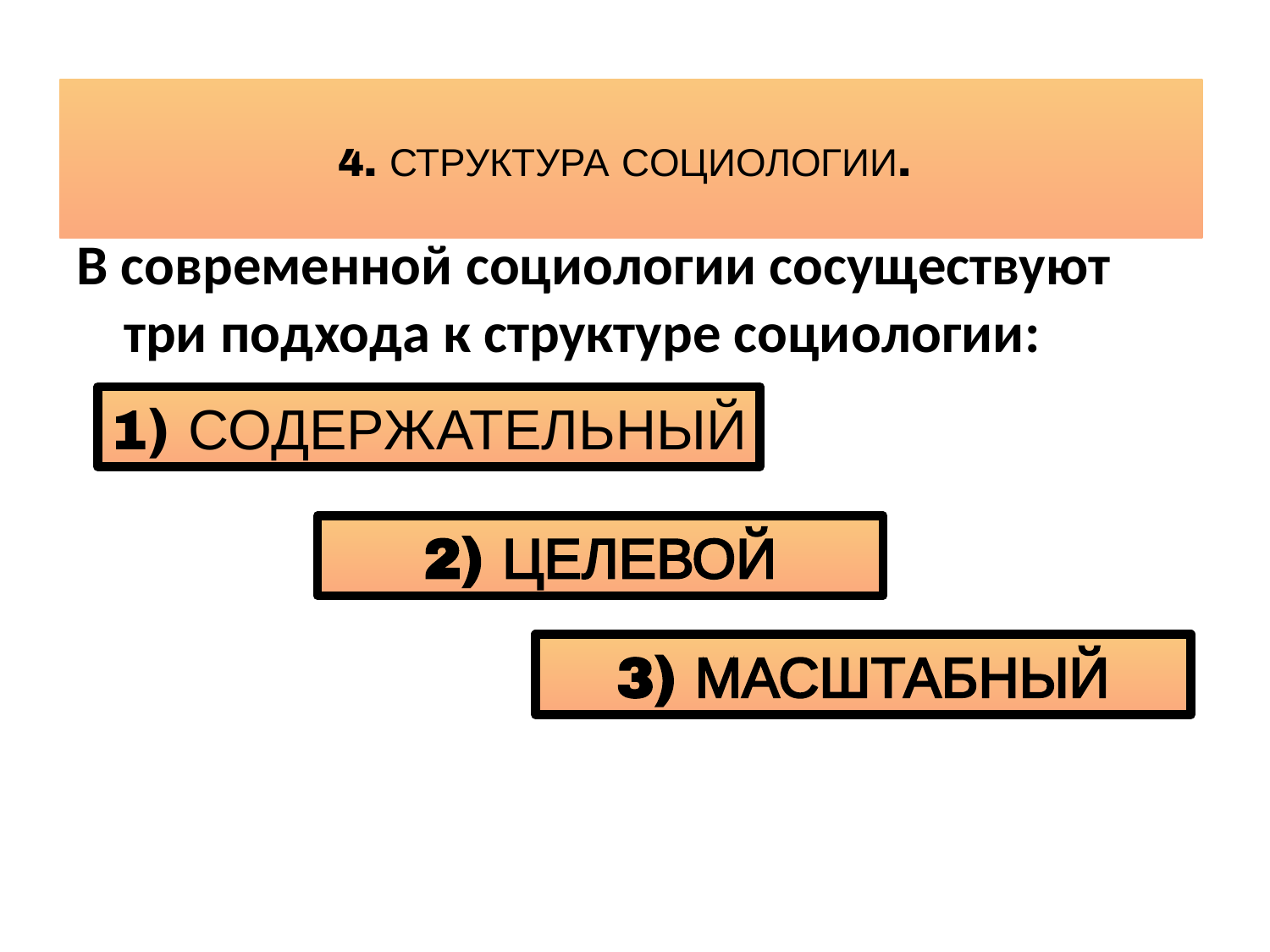

# 4. СТРУКТУРА СОЦИОЛОГИИ.
В современной социологии сосуществуют три подхода к структуре социологии:

1) СОДЕРЖАТЕЛЬНЫЙ
2) ЦЕЛЕВОЙ
3) МАСШТАБНЫЙ